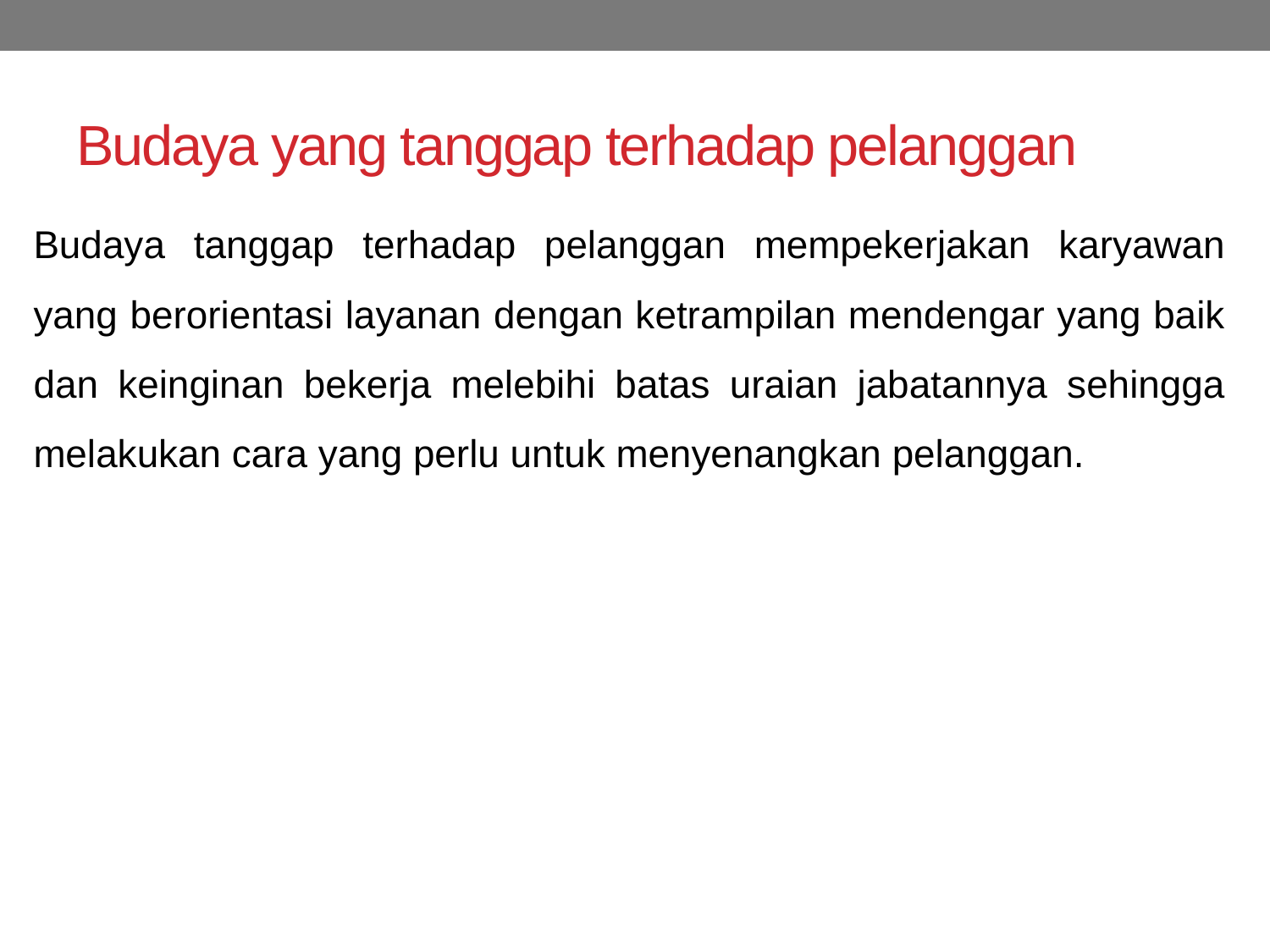

# Budaya yang tanggap terhadap pelanggan
Budaya tanggap terhadap pelanggan mempekerjakan karyawan yang berorientasi layanan dengan ketrampilan mendengar yang baik dan keinginan bekerja melebihi batas uraian jabatannya sehingga melakukan cara yang perlu untuk menyenangkan pelanggan.